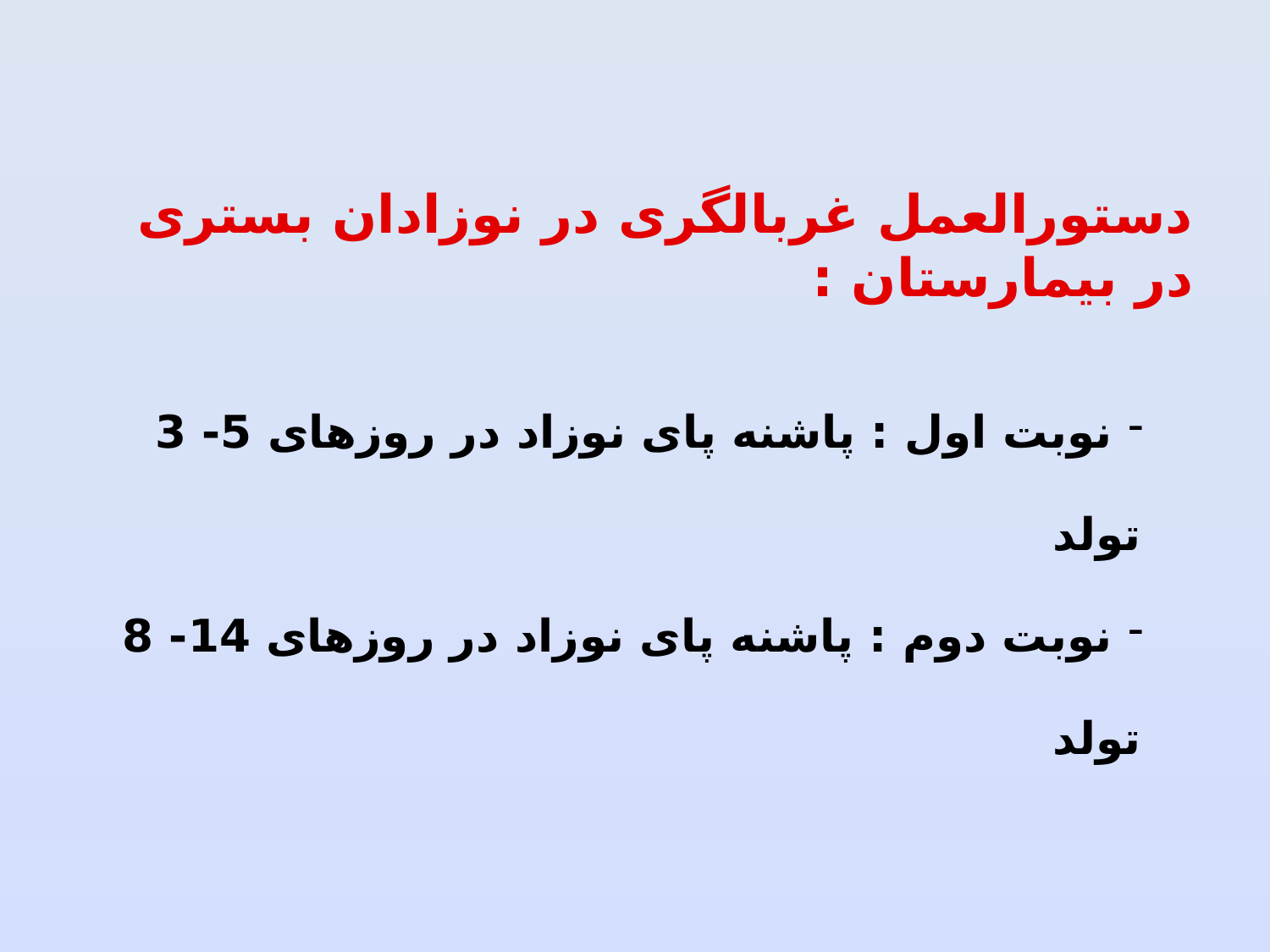

# دستورالعمل غربالگری در نوزادان بستری در بیمارستان :
 نوبت اول : پاشنه پای نوزاد در روزهای 5- 3 تولد
 نوبت دوم : پاشنه پای نوزاد در روزهای 14- 8 تولد